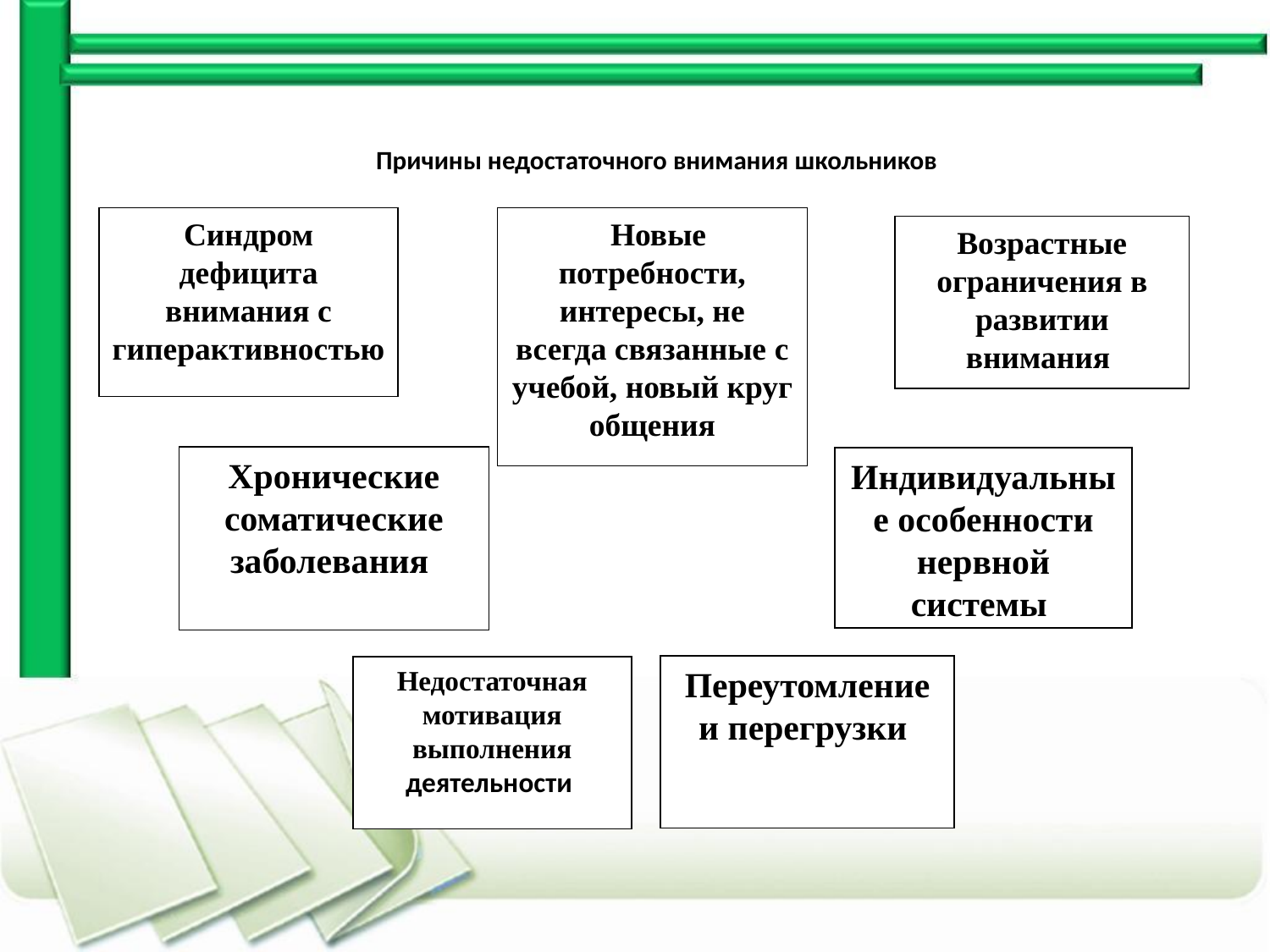

# Причины недостаточного внимания школьников
  Новые потребности, интересы, не всегда связанные с учебой, новый круг общения
Синдром дефицита
внимания с гиперактивностью
Возрастные ограничения в развитии внимания
Хронические соматические заболевания
Индивидуальные особенности нервной системы
Переутомление и перегрузки
Недостаточная мотивация выполнения деятельности